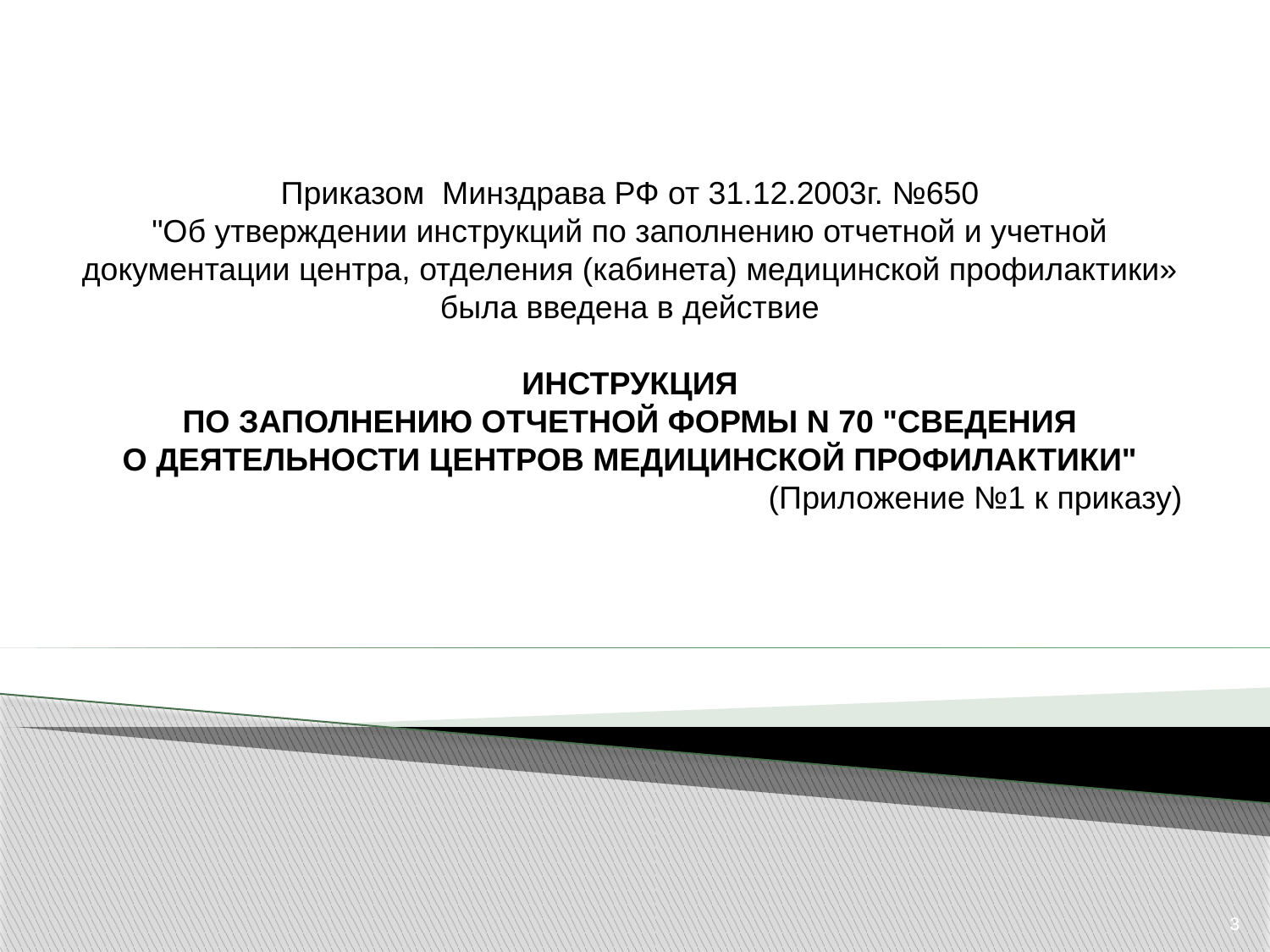

Приказом  Минздрава РФ от 31.12.2003г. №650
"Об утверждении инструкций по заполнению отчетной и учетной документации центра, отделения (кабинета) медицинской профилактики» была введена в действие

ИНСТРУКЦИЯ
ПО ЗАПОЛНЕНИЮ ОТЧЕТНОЙ ФОРМЫ N 70 "СВЕДЕНИЯ
О ДЕЯТЕЛЬНОСТИ ЦЕНТРОВ МЕДИЦИНСКОЙ ПРОФИЛАКТИКИ"
(Приложение №1 к приказу)

3
3